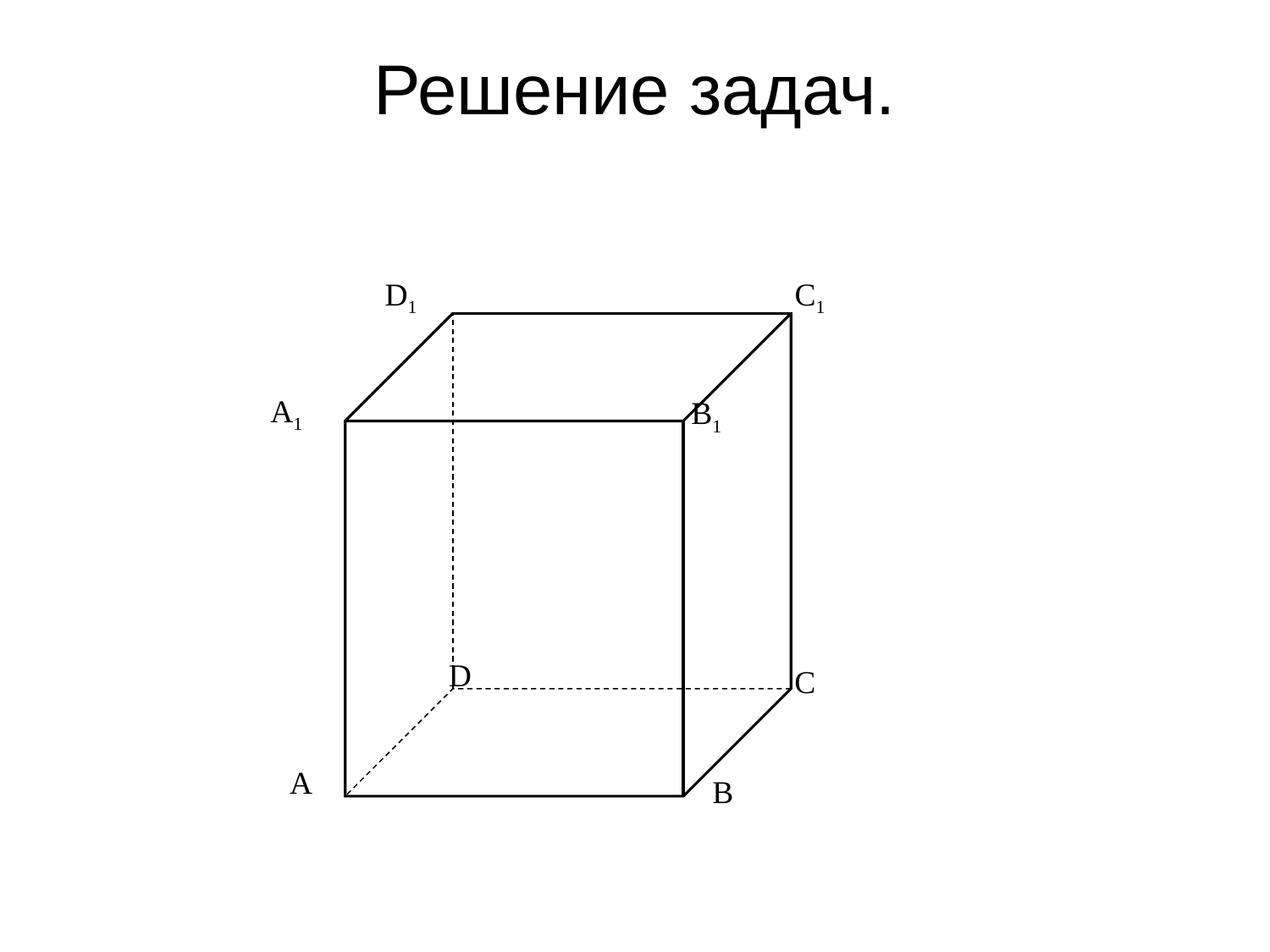

Решение задач.
D1
C1

А1
B1
D
С
А
B